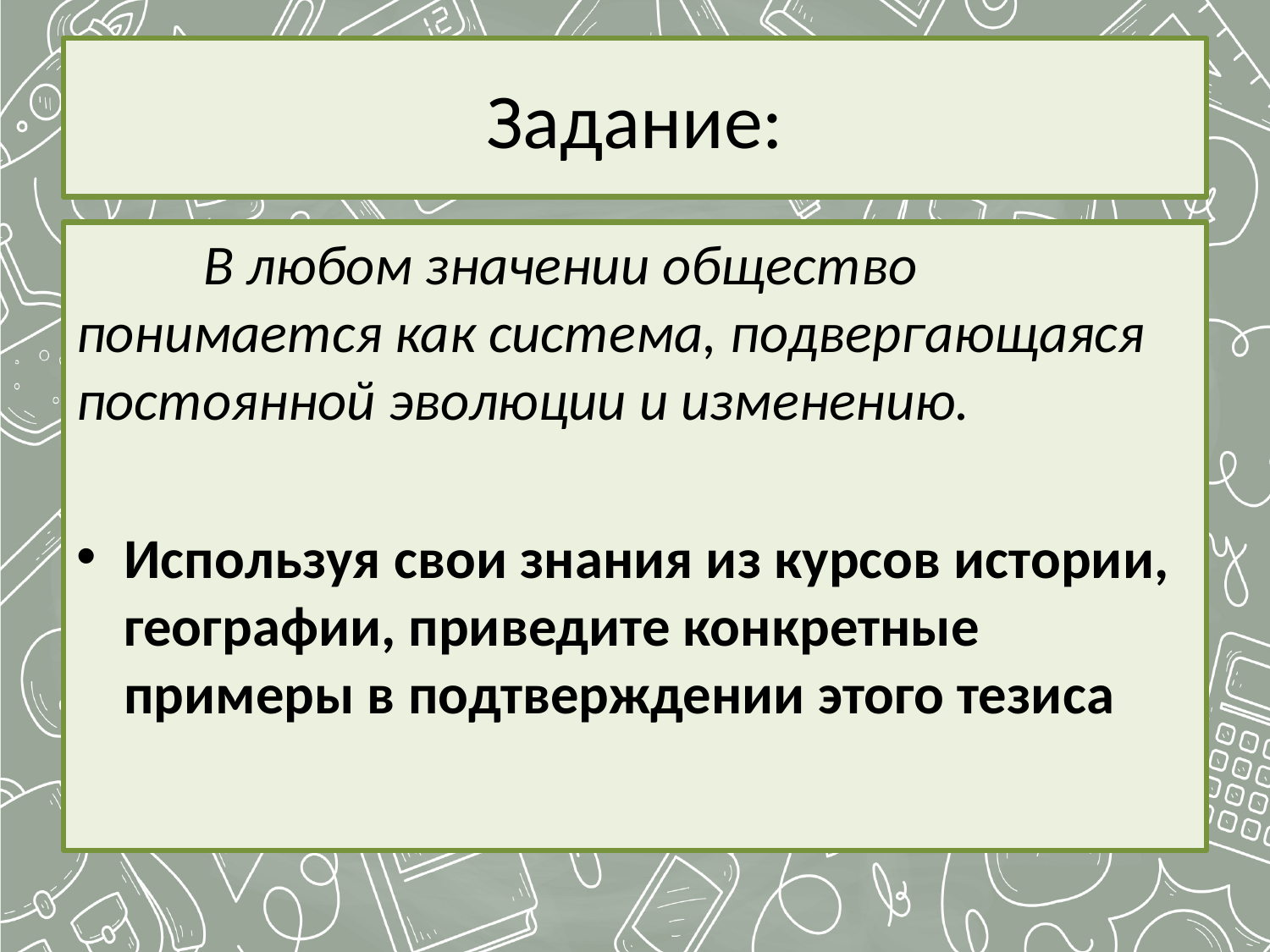

# Задание:
	В любом значении общество понимается как система, подвергающаяся постоянной эволюции и изменению.

Используя свои знания из курсов истории, географии, приведите конкретные примеры в подтверждении этого тезиса